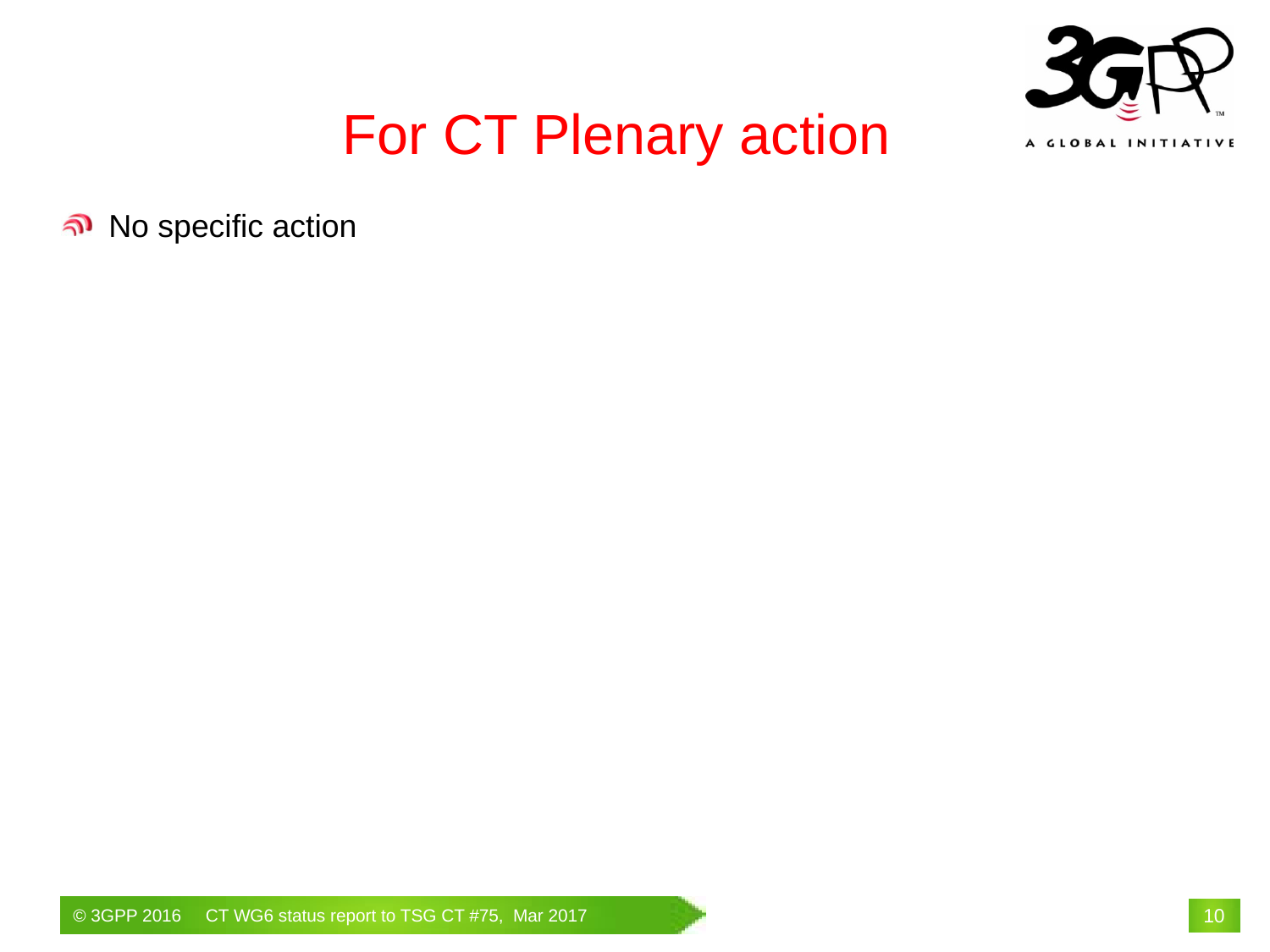

For CT Plenary action
No specific action